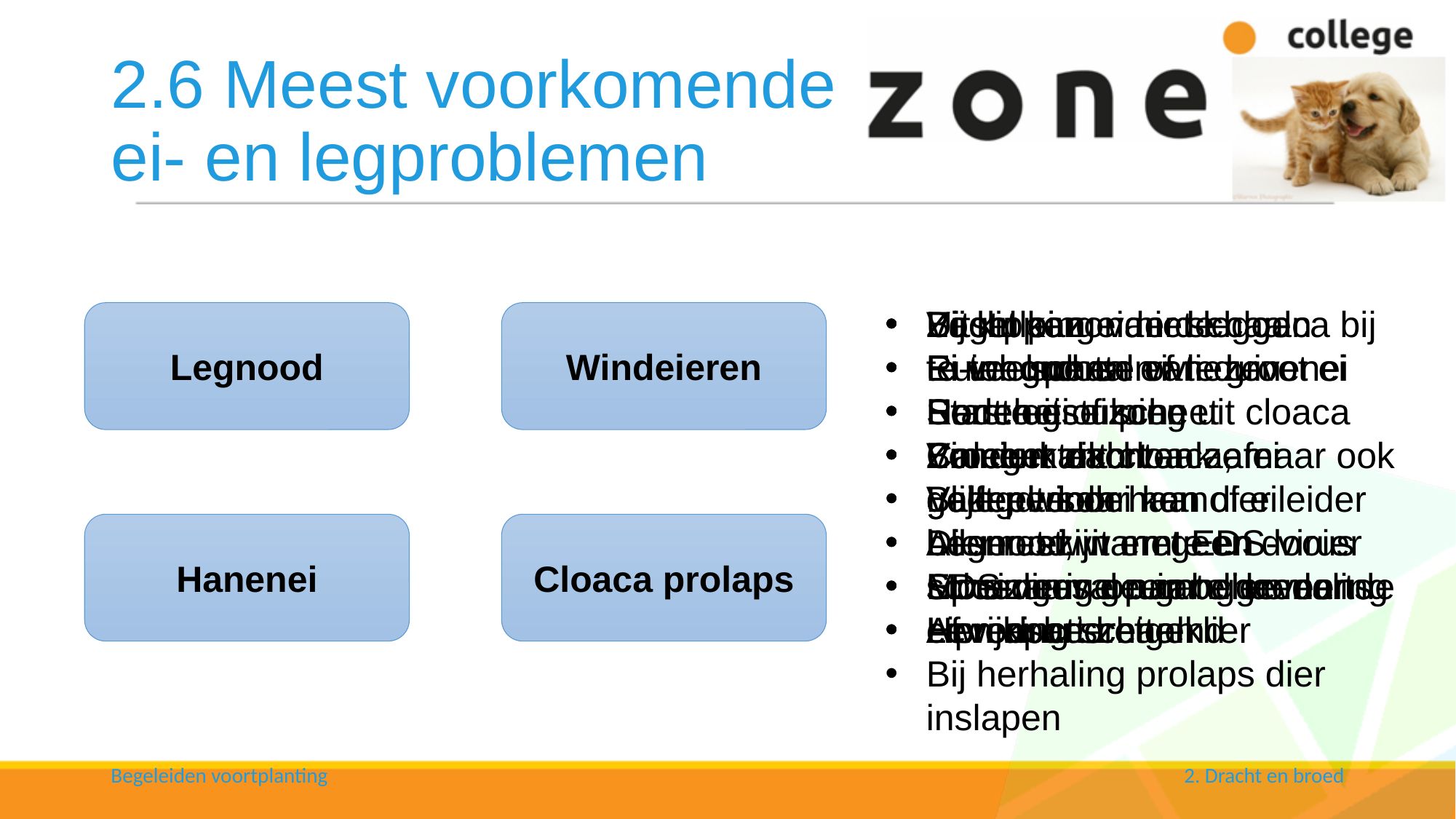

# 2.6 Meest voorkomende ei- en legproblemen
Vogel kan ei niet leggen
Ruwe schaal of te groot ei
Eerste ei
Zondert zich vaak af
Blijft persen
Dier rust, warmte en schemerige ruimte geven
Levensbedreigend
Zacht ei zonder schaal
Ei-inhoud en eivliezen
Start legseizoen
Calciumtekort
Vaker windei kan dier besmet zijn met EDS-virus
EDS-virus geen behandeling
Afwijking schaalklier
Bij kippen
Ei ter grootte van duivenei
Hanenei of scheet
Vroeger dachten ze ei gelegd door haan
Alleen eiwit en geen dooier
Moeizaam op gang komende eiproductie
Uitstulping van de cloaca bij te veel persen
Rode uitstulping uit cloaca
Binnenkant cloaca, maar ook gedeelte darmen of eileider
Legnood
Spoedgeval naar dierenarts
Hen apart zetten
Bij herhaling prolaps dier inslapen
Legnood
Windeieren
Hanenei
Cloaca prolaps
Begeleiden voortplanting
2. Dracht en broed